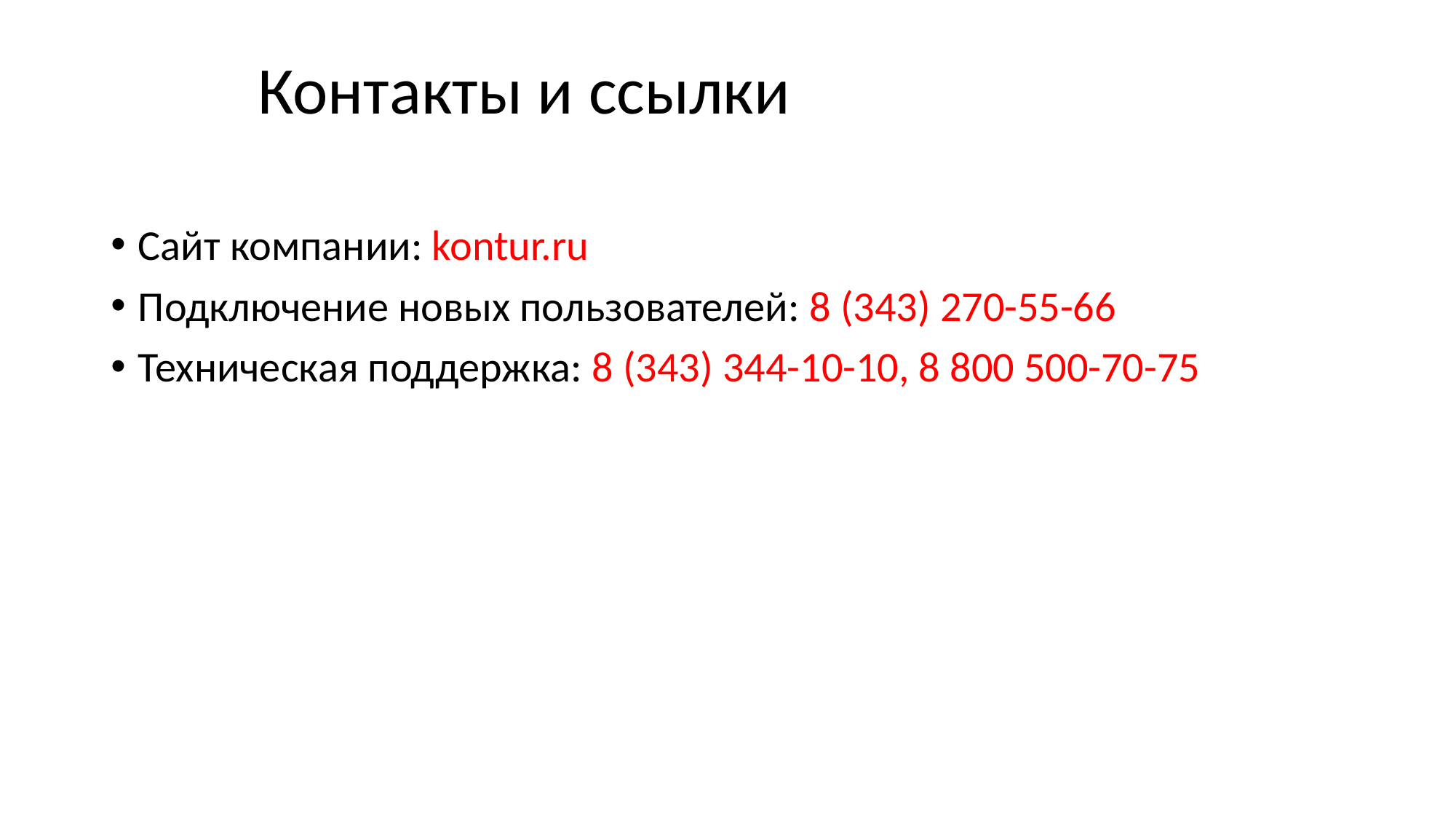

# Контакты и ссылки
Сайт компании: kontur.ru
Подключение новых пользователей: 8 (343) 270-55-66
Техническая поддержка: 8 (343) 344-10-10, 8 800 500-70-75